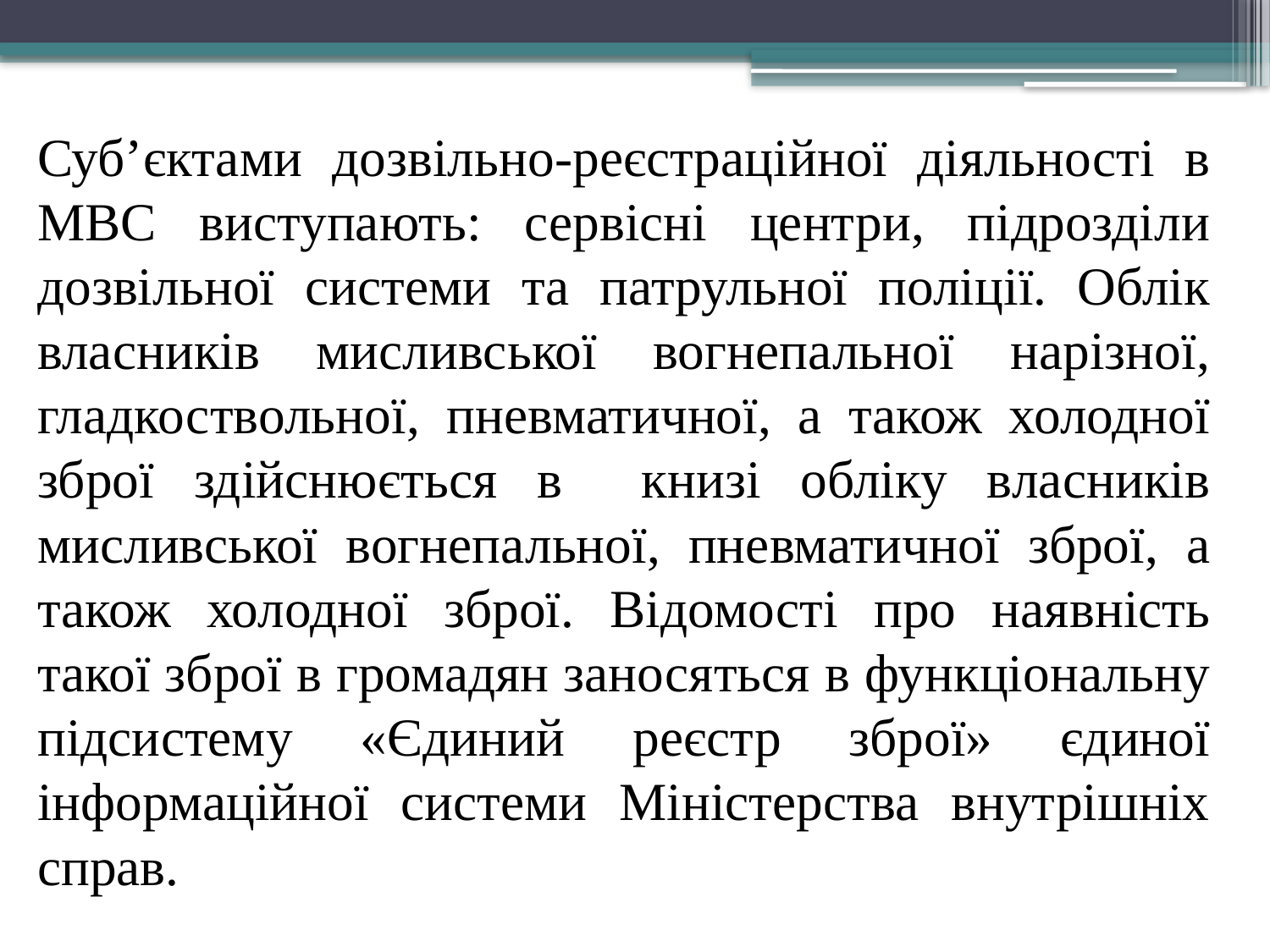

Суб’єктами дозвільно-реєстраційної діяльності в МВС виступають: сервісні центри, підрозділи дозвільної системи та патрульної поліції. Облік власників мисливської вогнепальної нарізної, гладкоствольної, пневматичної, а також холодної зброї здійснюється в  книзі обліку власників мисливської вогнепальної, пневматичної зброї, а також холодної зброї. Відомості про наявність такої зброї в громадян заносяться в функціональну підсистему «Єдиний реєстр зброї» єдиної інформаційної системи Міністерства внутрішніх справ.